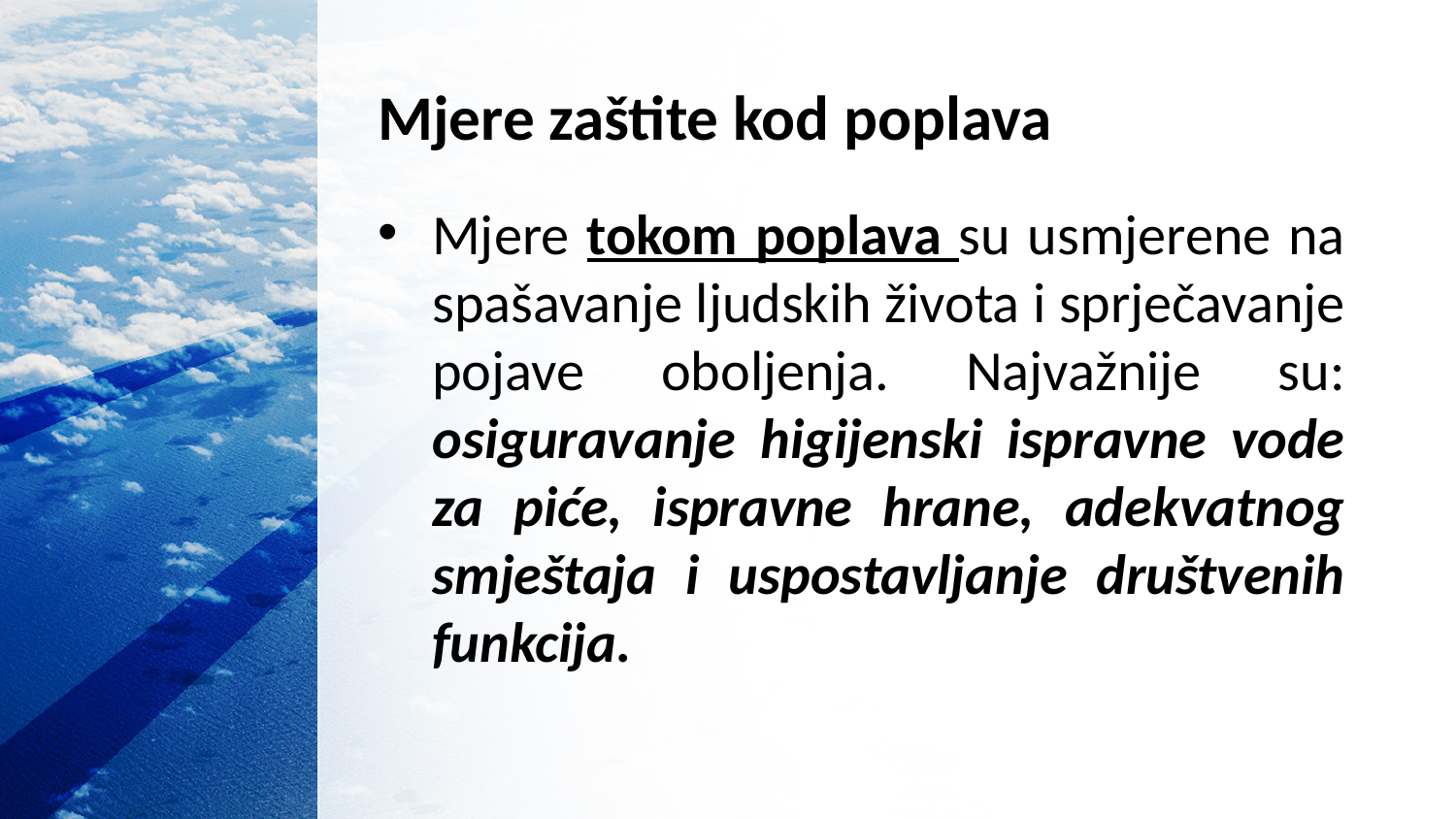

# Mjere zaštite kod poplava
Mjere tokom poplava su usmjerene na spašavanje ljudskih života i sprječavanje pojave oboljenja. Najvažnije su: osiguravanje higijenski ispravne vode za piće, ispravne hrane, adekvatnog smještaja i uspostavljanje društvenih funkcija.